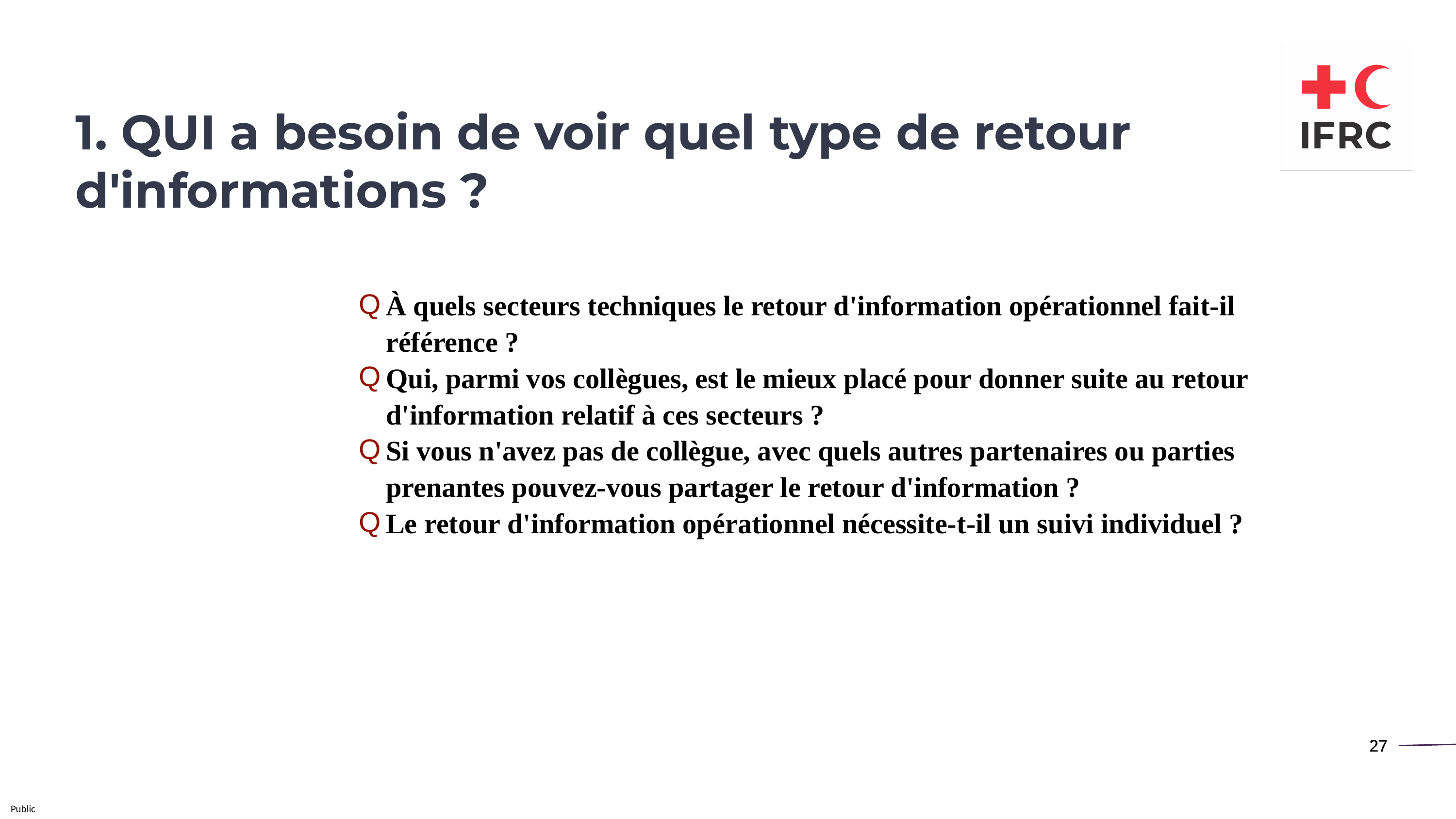

1. QUI a besoin de voir quel type de retour d'informations ?
À quels secteurs techniques le retour d'information opérationnel fait-il référence ?
Qui, parmi vos collègues, est le mieux placé pour donner suite au retour d'information relatif à ces secteurs ?
Si vous n'avez pas de collègue, avec quels autres partenaires ou parties prenantes pouvez-vous partager le retour d'information ?
Le retour d'information opérationnel nécessite-t-il un suivi individuel ?